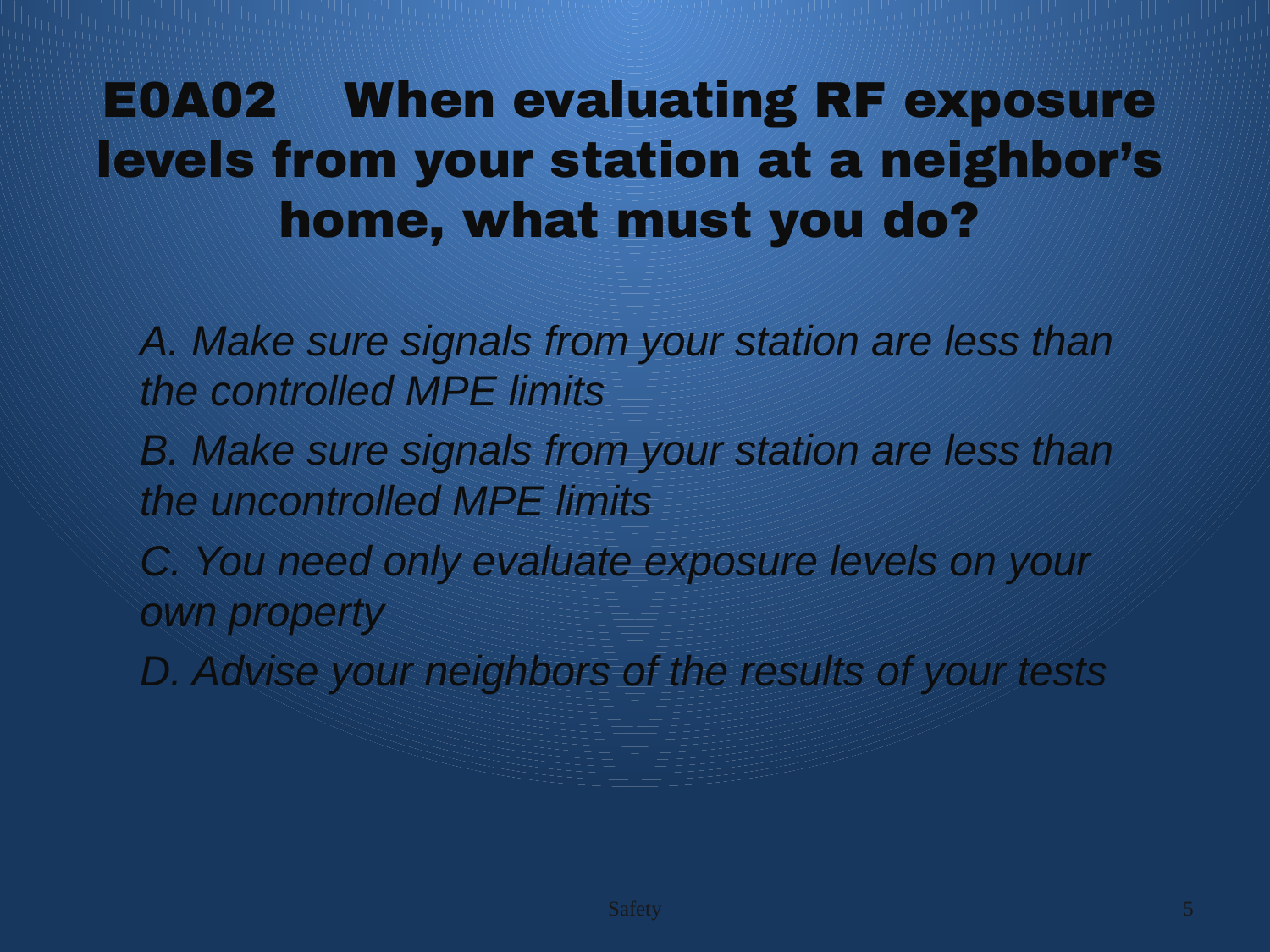

# E0A02    When evaluating RF exposure levels from your station at a neighbor’s home, what must you do?
A. Make sure signals from your station are less than the controlled MPE limits
B. Make sure signals from your station are less than the uncontrolled MPE limits
C. You need only evaluate exposure levels on your own property
D. Advise your neighbors of the results of your tests
Safety
5